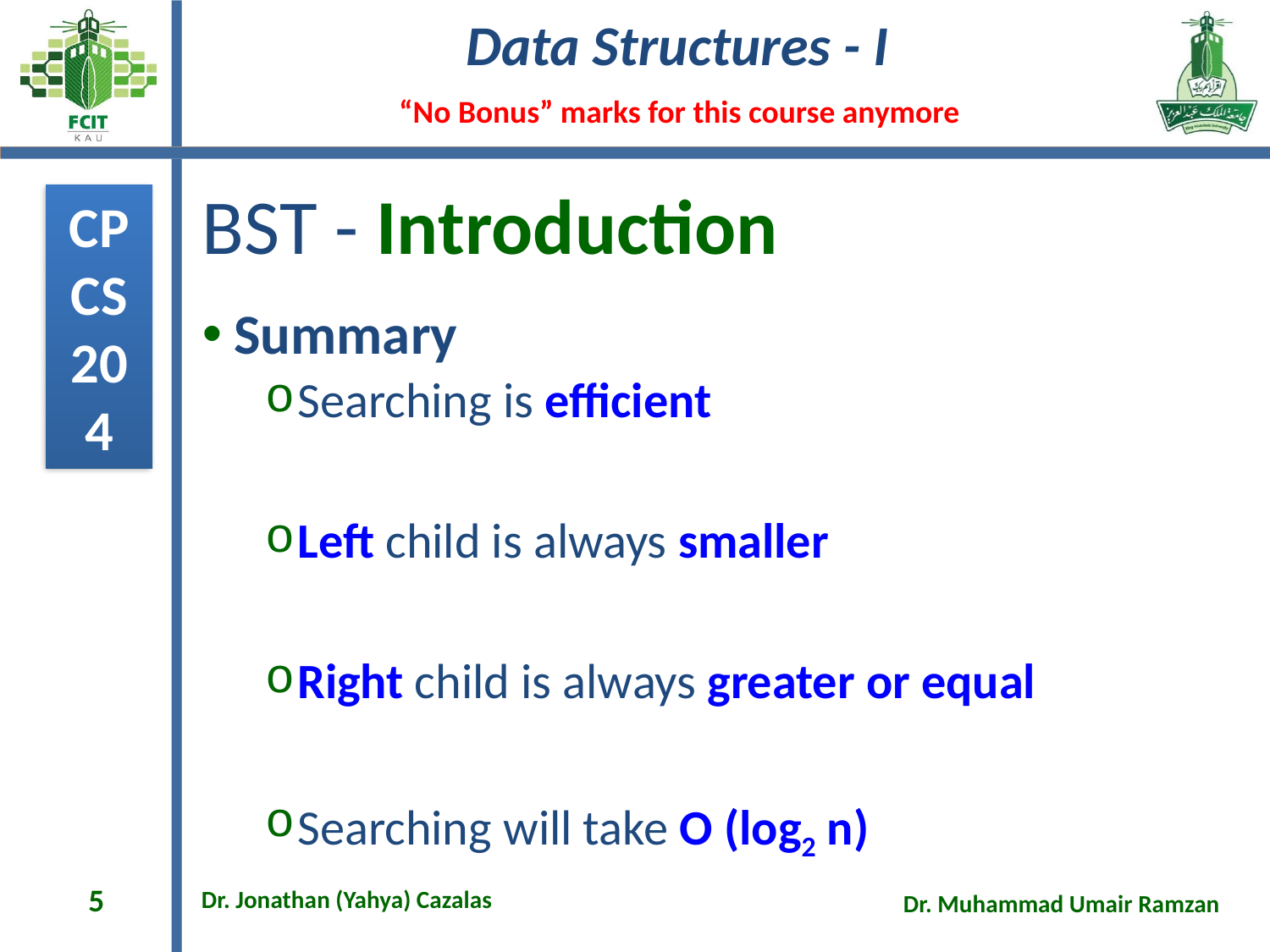

# BST - Introduction
Summary
Searching is efficient

Left child is always smaller

Right child is always greater or equal

Searching will take O (log2 n)
5